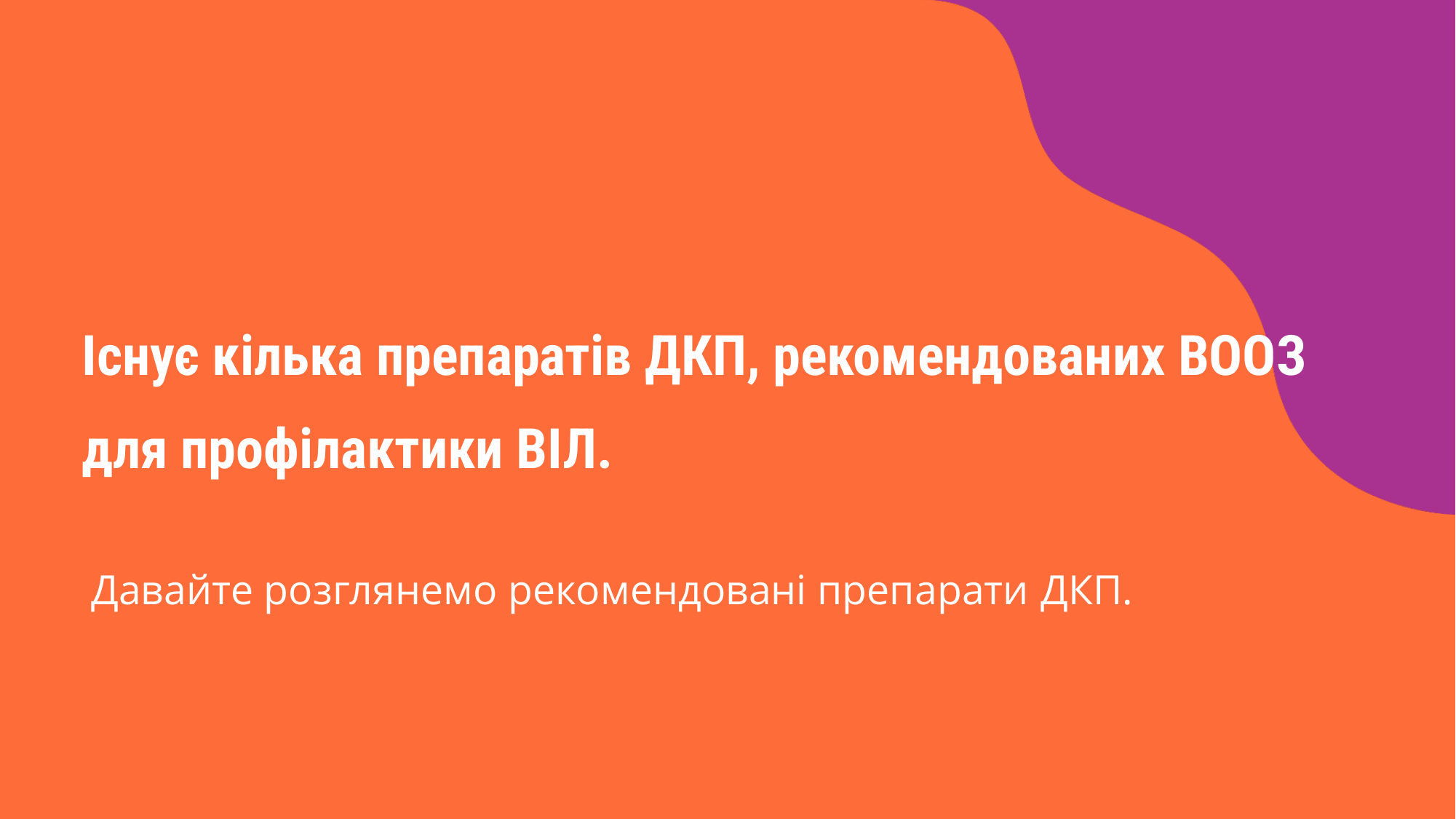

Існує кілька препаратів ДКП, рекомендованих ВООЗ для профілактики ВІЛ.
Давайте розглянемо рекомендовані препарати ДКП.